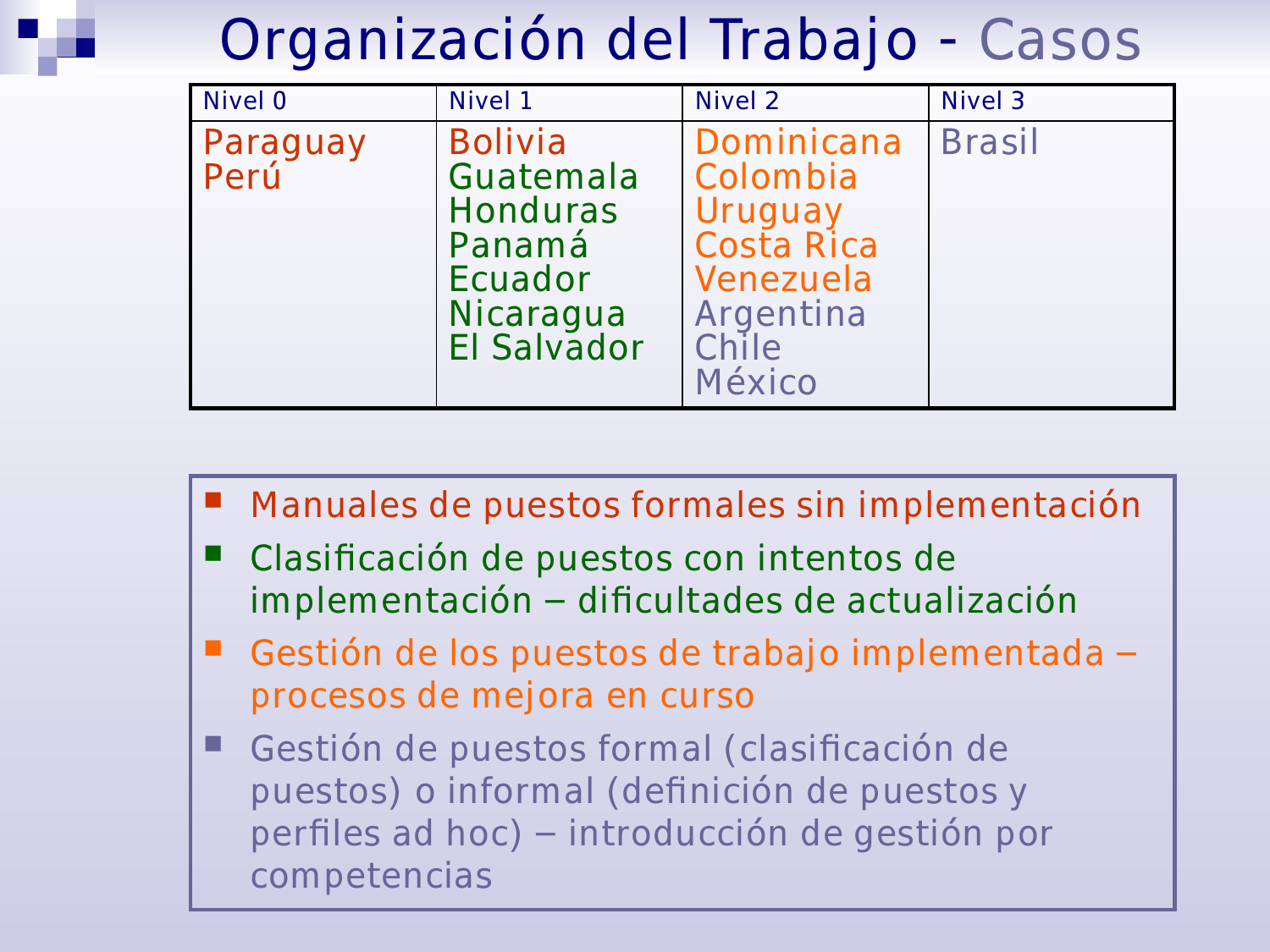

# Organización del Trabajo - Casos
| Nivel 0 | Nivel 1 | Nivel 2 | Nivel 3 |
| --- | --- | --- | --- |
| Paraguay Perú | Bolivia Guatemala Honduras Panamá Ecuador Nicaragua El Salvador | Dominicana Colombia Uruguay Costa Rica Venezuela Argentina Chile México | Brasil |
Manuales de puestos formales sin implementación
Clasificación de puestos con intentos de implementación – dificultades de actualización
Gestión de los puestos de trabajo implementada – procesos de mejora en curso
Gestión de puestos formal (clasificación de puestos) o informal (definición de puestos y perfiles ad hoc) – introducción de gestión por competencias